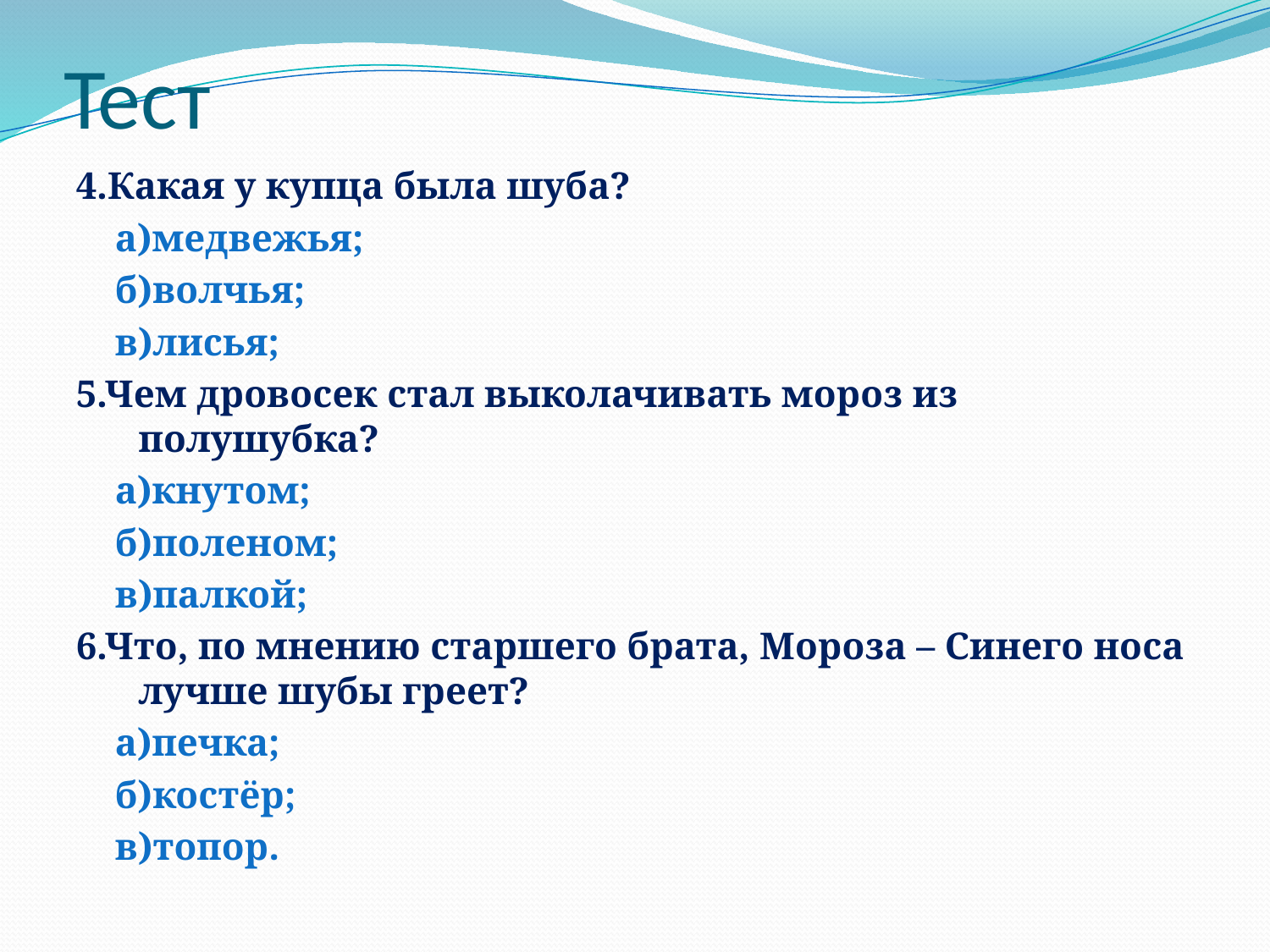

# Тест
4.Какая у купца была шуба?
    а)медвежья;
    б)волчья;
    в)лисья;
5.Чем дровосек стал выколачивать мороз из полушубка?
    а)кнутом;
    б)поленом;
    в)палкой;
6.Что, по мнению старшего брата, Мороза – Синего носа лучше шубы греет?
    а)печка;
    б)костёр;
    в)топор.